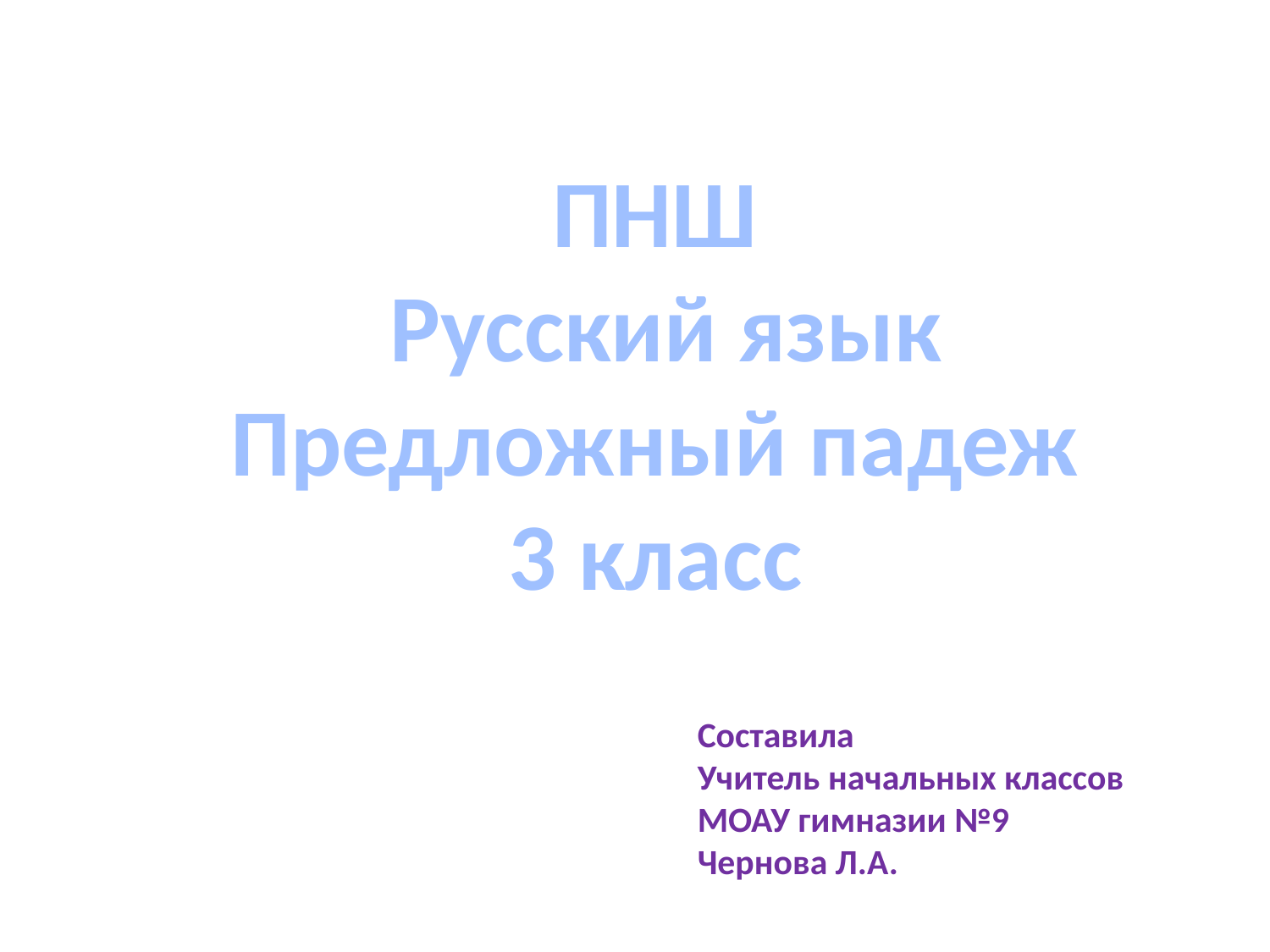

ПНШ
 Русский язык
Предложный падеж
3 класс
Составила
Учитель начальных классов
МОАУ гимназии №9
Чернова Л.А.